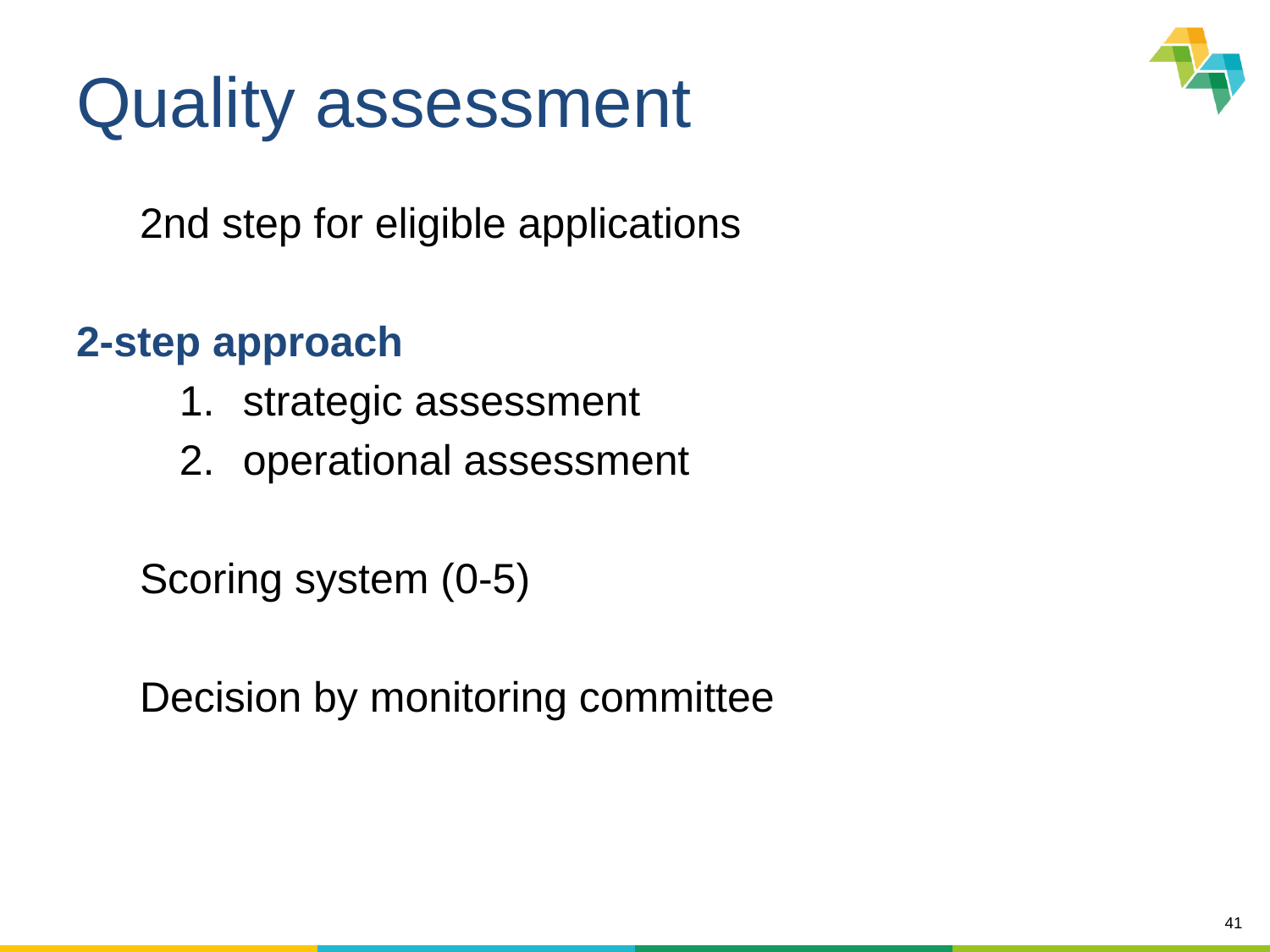

# Quality assessment
2nd step for eligible applications

2-step approach
strategic assessment
operational assessment

Scoring system (0-5)

Decision by monitoring committee